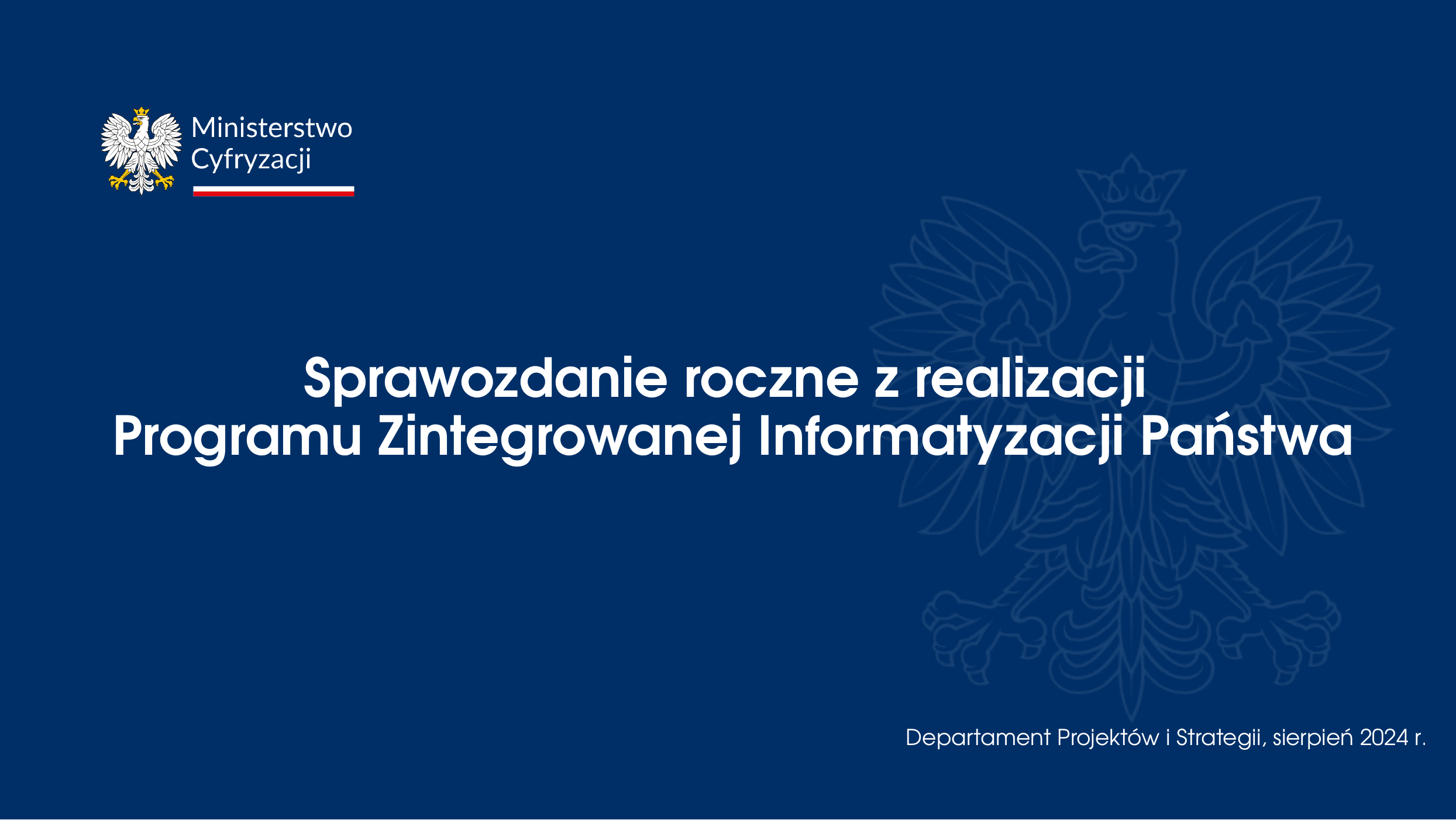

# Sprawozdanie roczne z realizacji Programu Zintegrowanej Informatyzacji Państwa
Departament Projektów i Strategii, sierpień 2024 r.